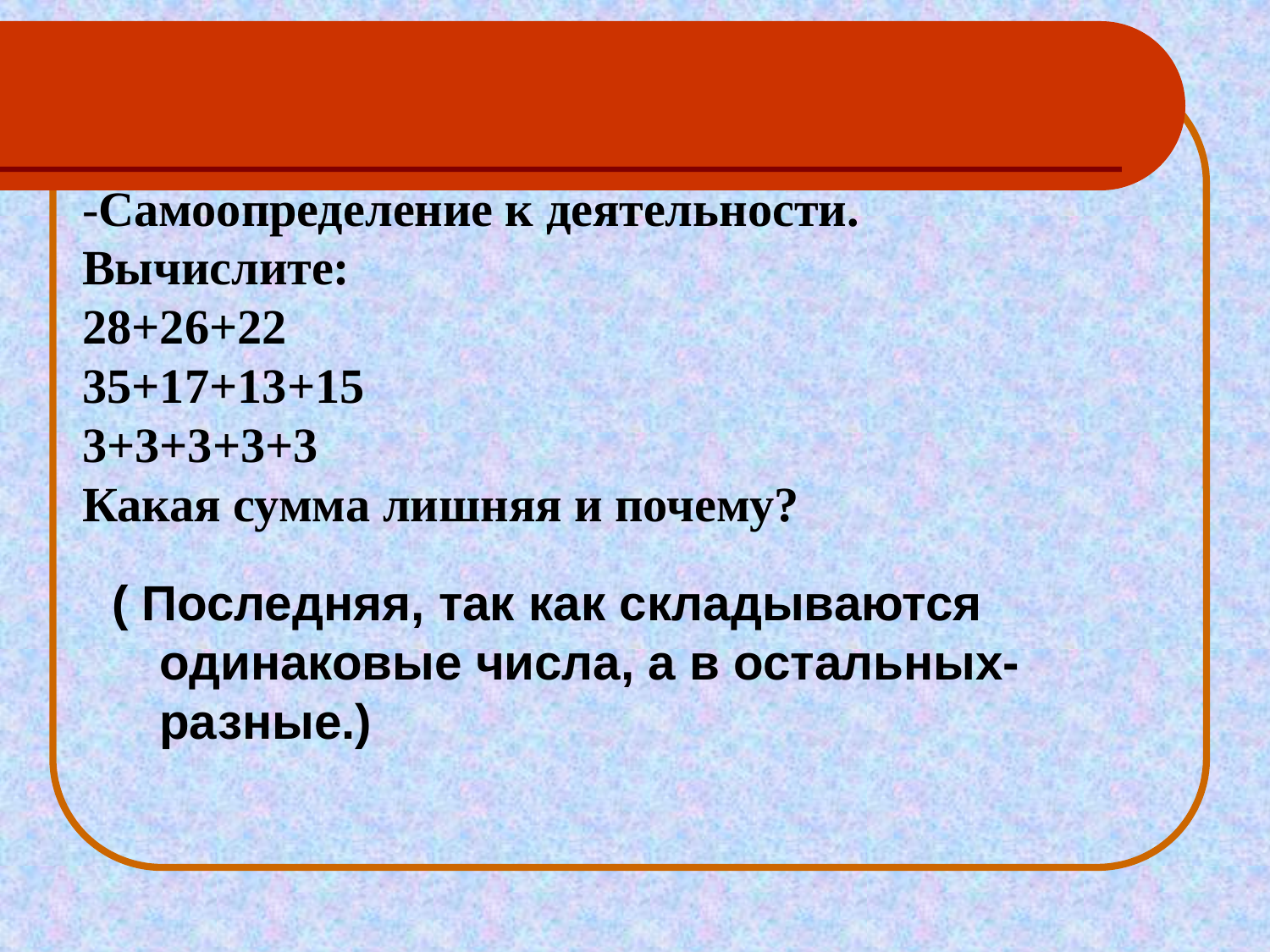

# -Самоопределение к деятельности. Вычислите: 28+26+22 35+17+13+15 3+3+3+3+3 Какая сумма лишняя и почему?
( Последняя, так как складываются одинаковые числа, а в остальных- разные.)